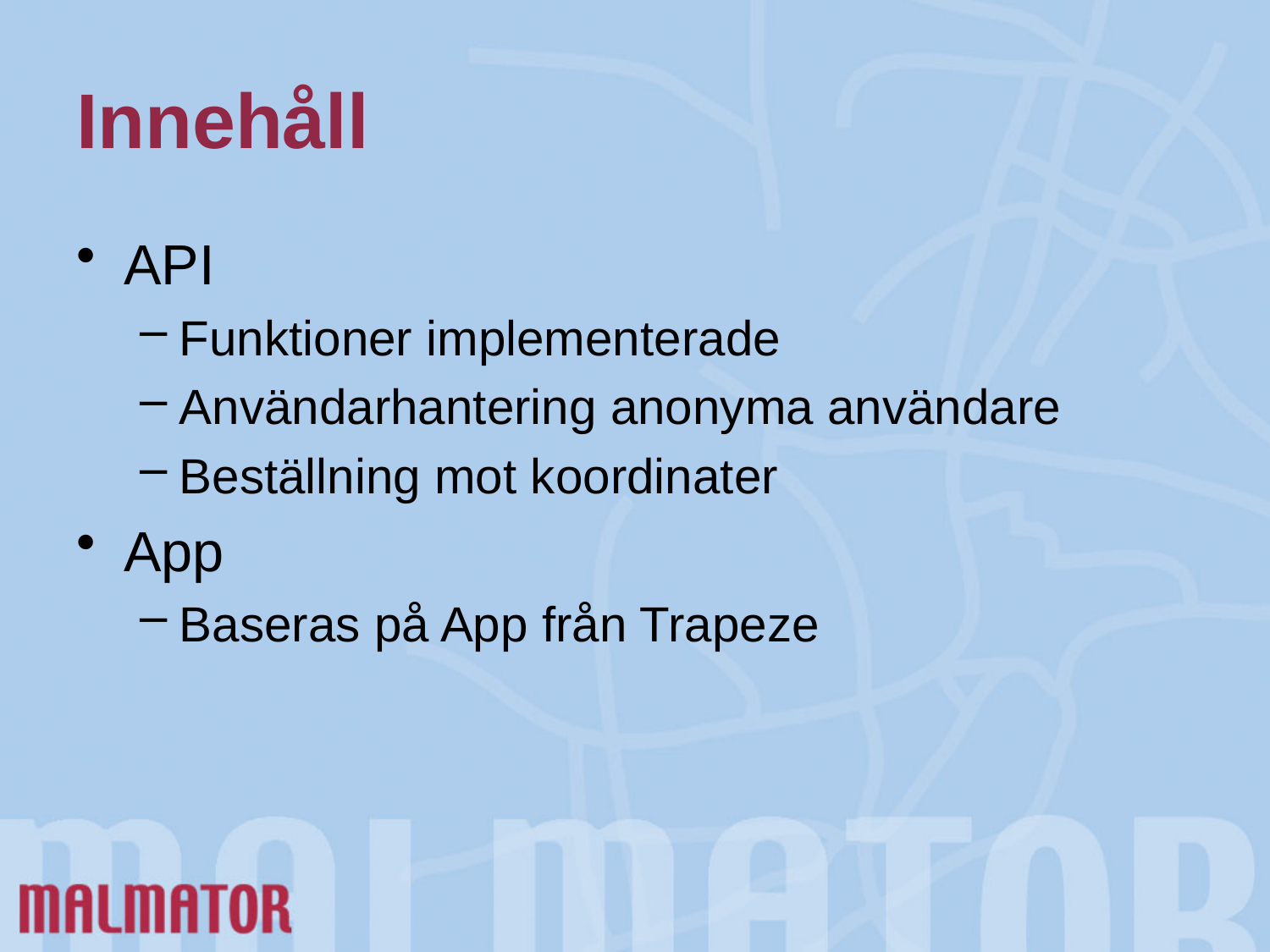

# Innehåll
API
Funktioner implementerade
Användarhantering anonyma användare
Beställning mot koordinater
App
Baseras på App från Trapeze